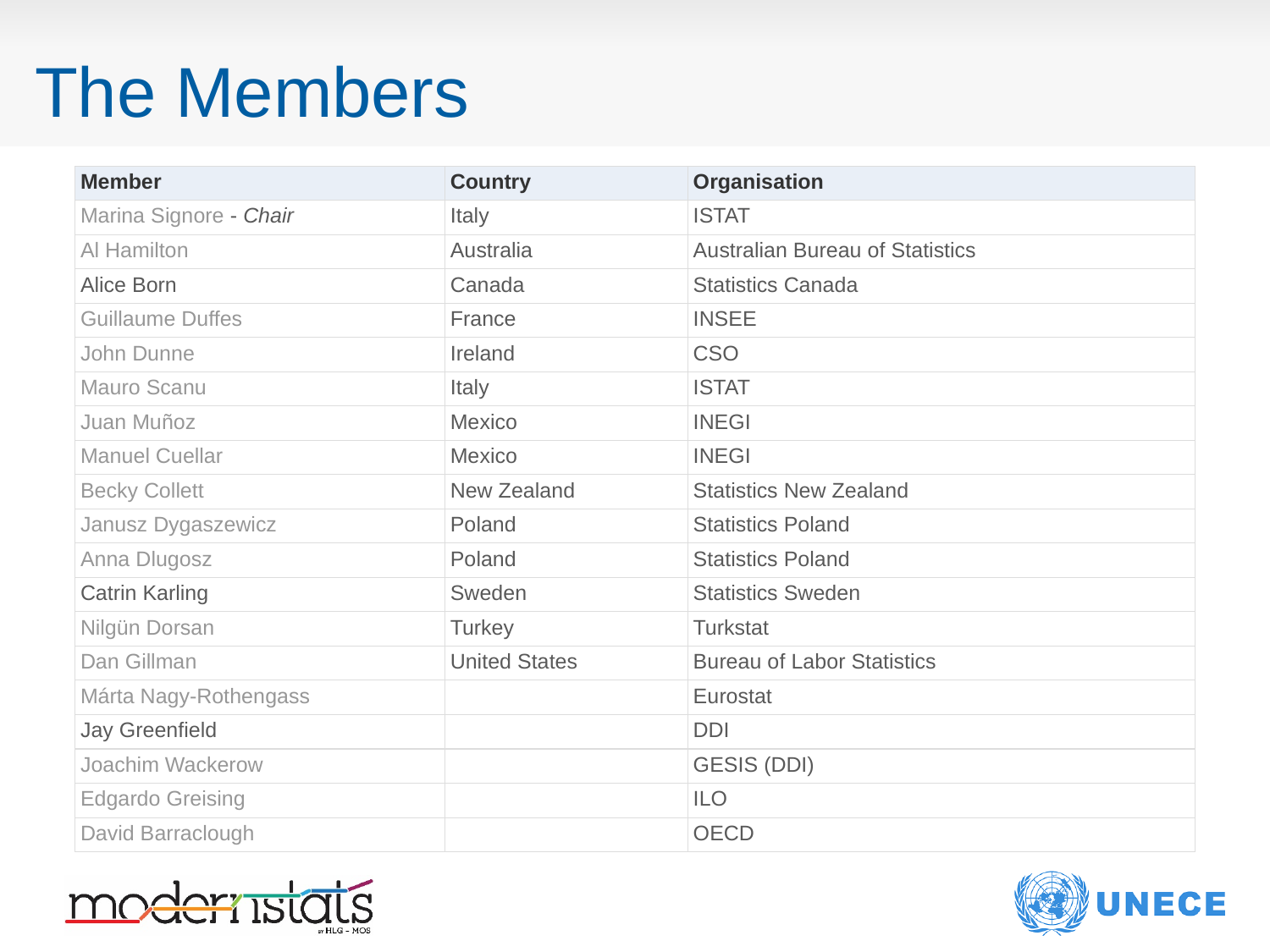

# The Members
| Member | Country | Organisation |
| --- | --- | --- |
| Marina Signore - Chair | Italy | ISTAT |
| Al Hamilton | Australia | Australian Bureau of Statistics |
| Alice Born | Canada | Statistics Canada |
| Guillaume Duffes | France | INSEE |
| John Dunne | Ireland | CSO |
| Mauro Scanu | Italy | ISTAT |
| Juan Muñoz | Mexico | INEGI |
| Manuel Cuellar | Mexico | INEGI |
| Becky Collett | New Zealand | Statistics New Zealand |
| Janusz Dygaszewicz | Poland | Statistics Poland |
| Anna Dlugosz | Poland | Statistics Poland |
| Catrin Karling | Sweden | Statistics Sweden |
| Nilgün Dorsan | Turkey | Turkstat |
| Dan Gillman | United States | Bureau of Labor Statistics |
| Márta Nagy-Rothengass |  | Eurostat |
| Jay Greenfield |  | DDI |
| Joachim Wackerow |  | GESIS (DDI) |
| Edgardo Greising |  | ILO |
| David Barraclough |  | OECD |